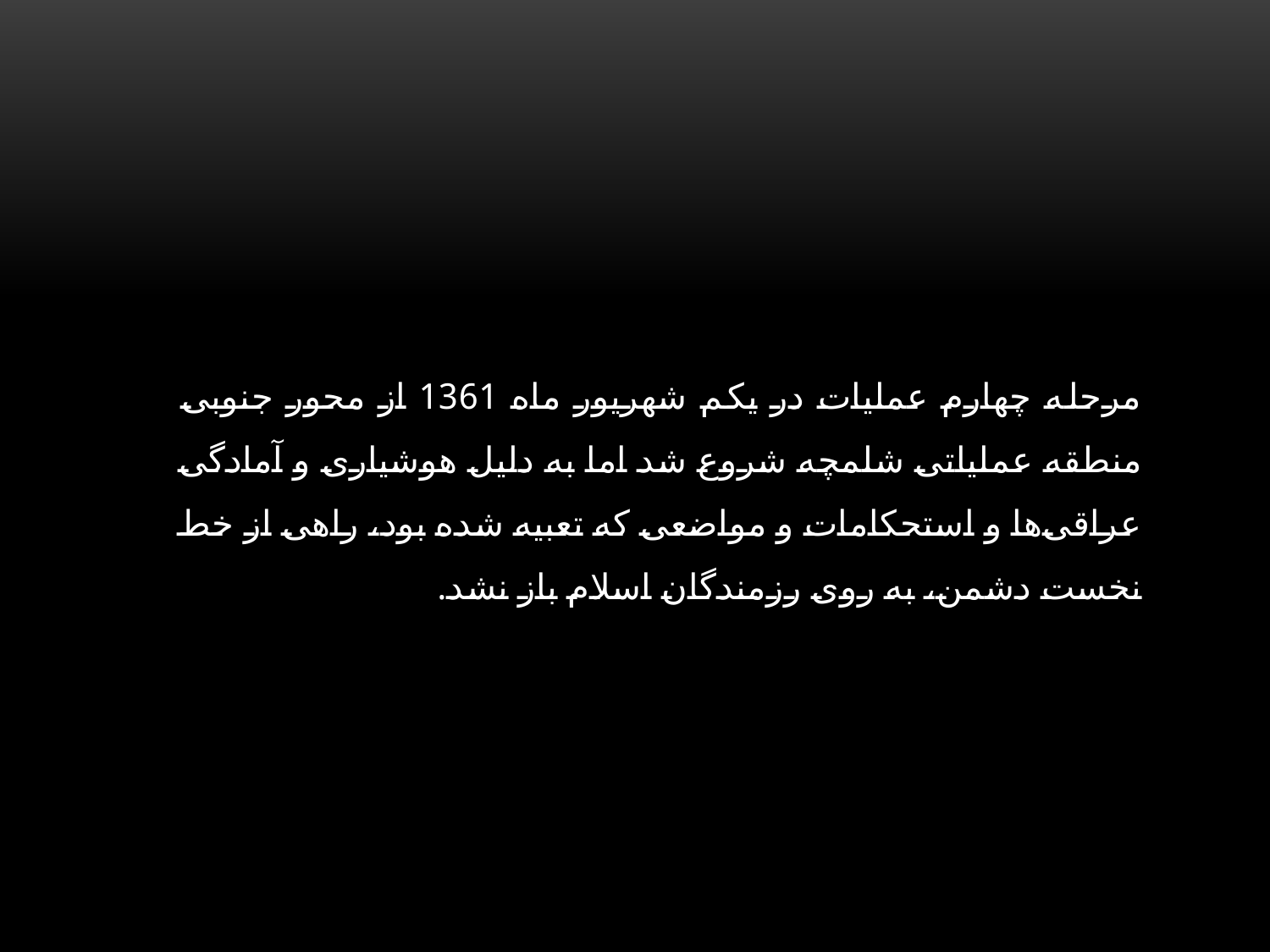

مرحله چهارم عملیات در یکم شهریور ماه 1361 از محور جنوبی منطقه عملیاتی شلمچه شروع شد اما به دلیل هوشیاری و آمادگی عراقی‌ها و استحکامات و مواضعی که تعبیه شده بود، راهی از خط نخست دشمن، به روی رزمندگان اسلام باز نشد.